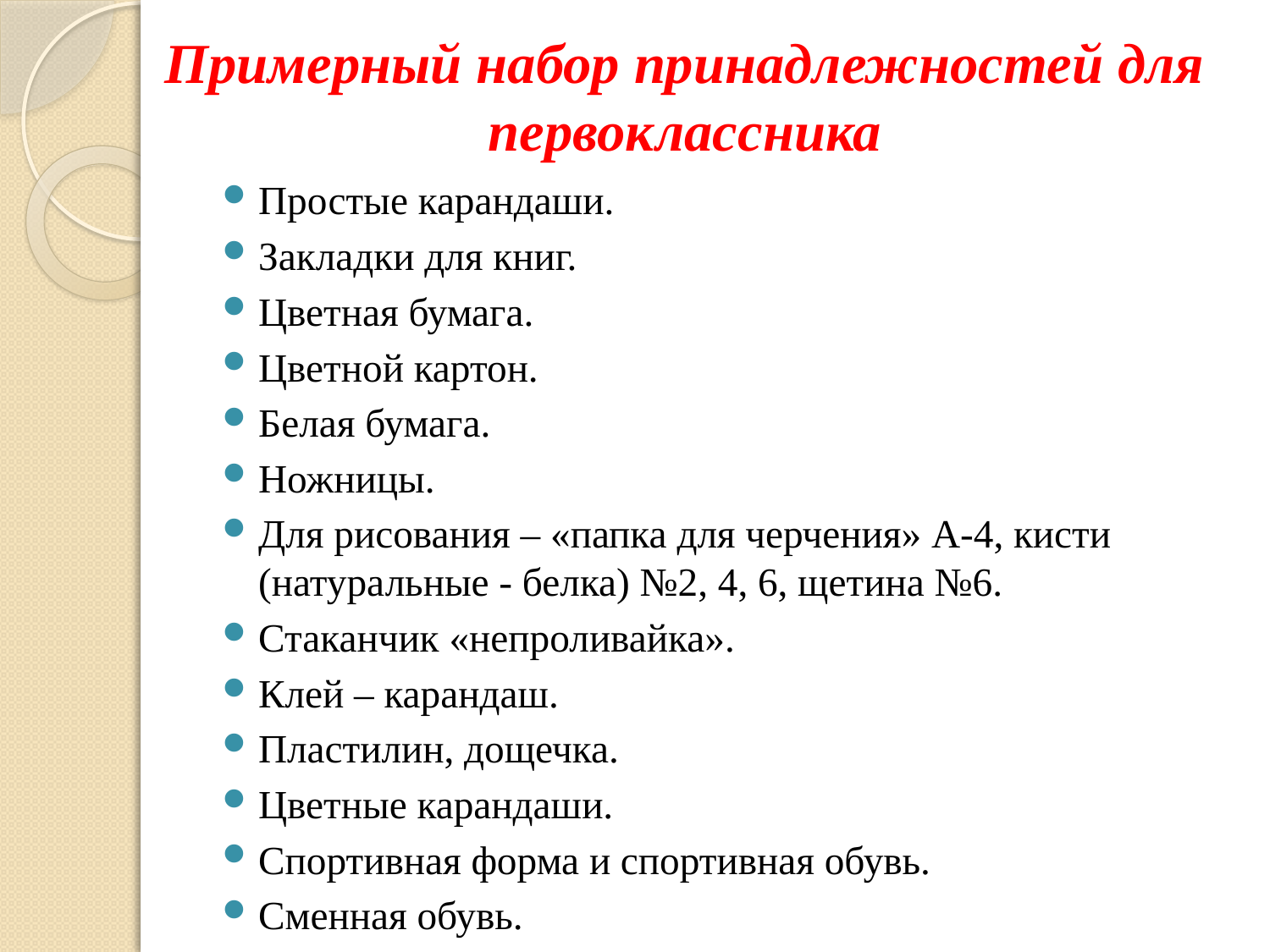

# Примерный набор принадлежностей для первоклассника
Простые карандаши.
Закладки для книг.
Цветная бумага.
Цветной картон.
Белая бумага.
Ножницы.
Для рисования – «папка для черчения» А-4, кисти (натуральные - белка) №2, 4, 6, щетина №6.
Стаканчик «непроливайка».
Клей – карандаш.
Пластилин, дощечка.
Цветные карандаши.
Спортивная форма и спортивная обувь.
Сменная обувь.